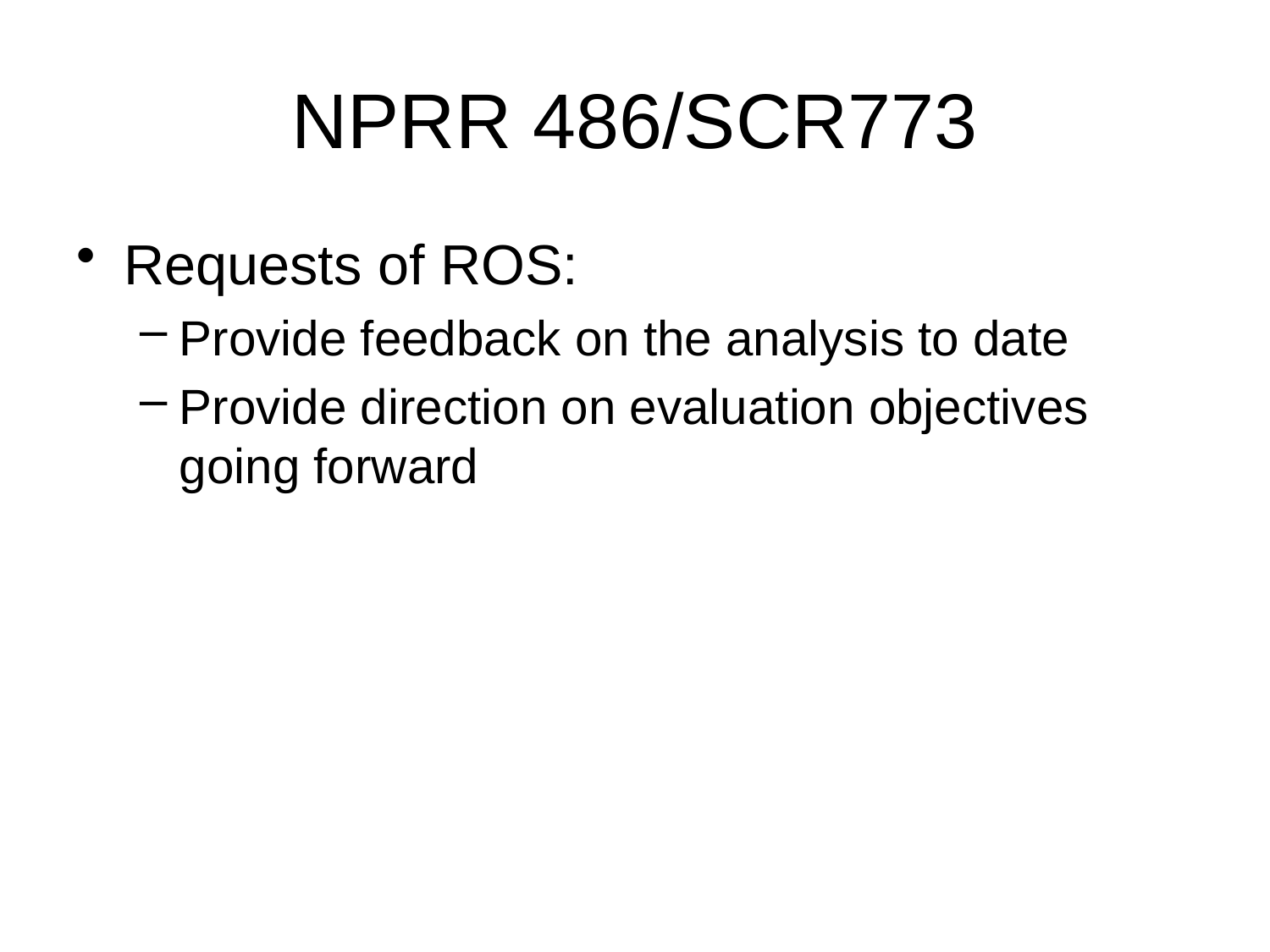

# NPRR 486/SCR773
Requests of ROS:
Provide feedback on the analysis to date
Provide direction on evaluation objectives going forward